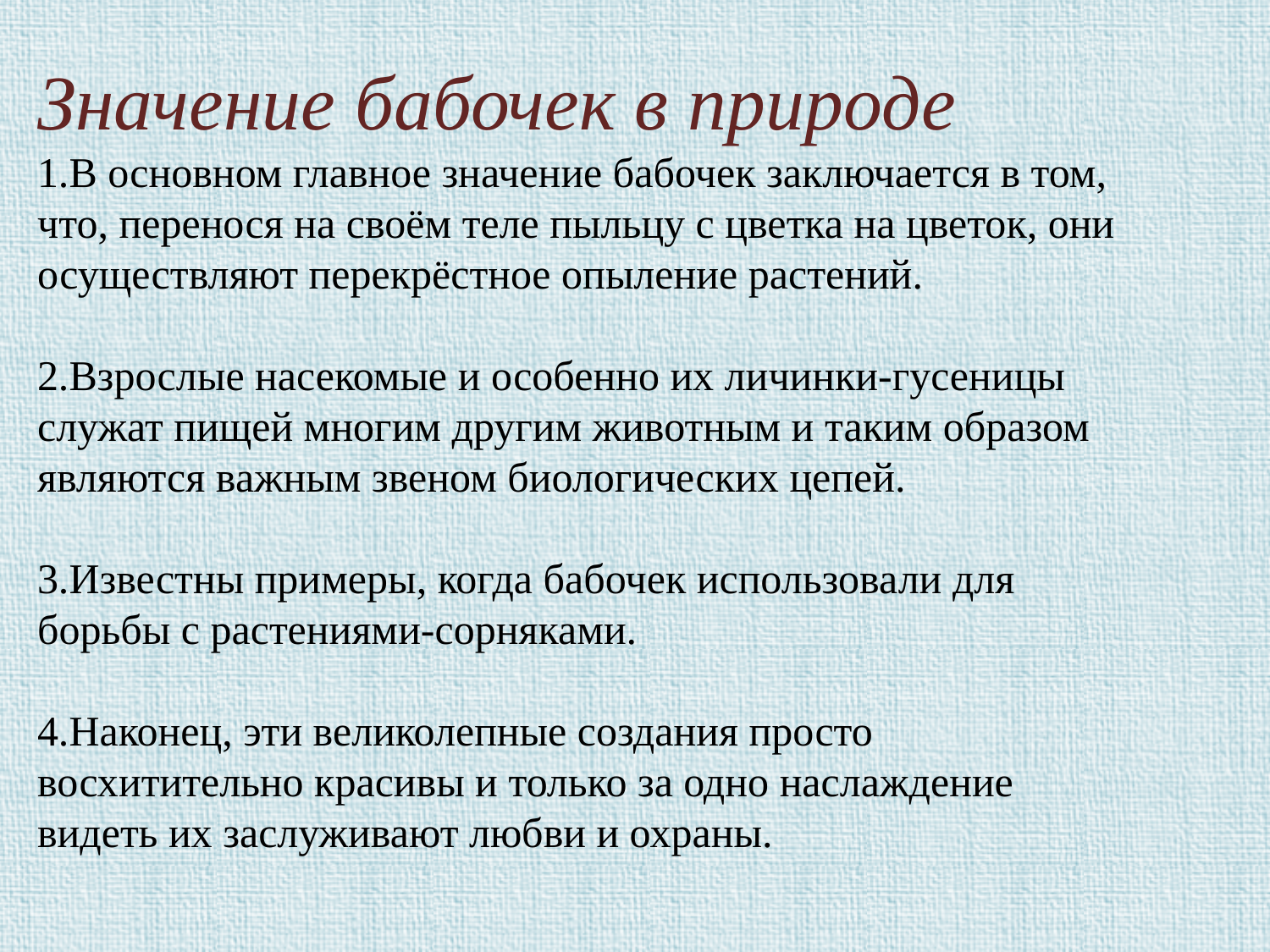

Значение бабочек в природе
1.В основном главное значение бабочек заключается в том, что, перенося на своём теле пыльцу с цветка на цветок, они осуществляют перекрёстное опыление растений.

2.Взрослые насекомые и особенно их личинки-гусеницы служат пищей многим другим животным и таким образом являются важным звеном биологических цепей.

3.Известны примеры, когда бабочек использовали для борьбы с растениями-сорняками.

4.Наконец, эти великолепные создания просто восхитительно красивы и только за одно наслаждение видеть их заслуживают любви и охраны.